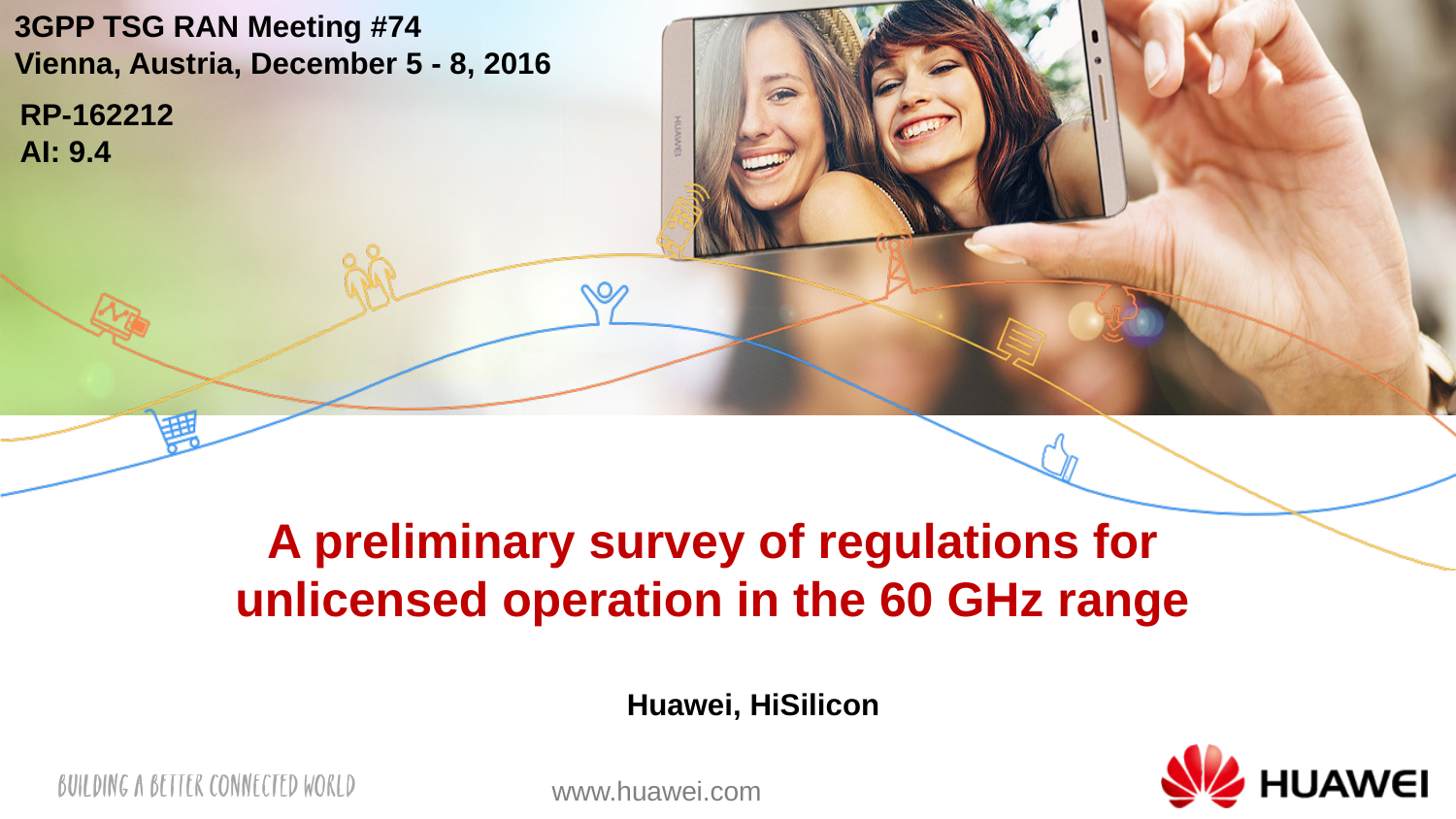

3GPP TSG RAN Meeting #74
Vienna, Austria, December 5 - 8, 2016
RP-162212
AI: 9.4
# A preliminary survey of regulations for unlicensed operation in the 60 GHz range
Huawei, HiSilicon